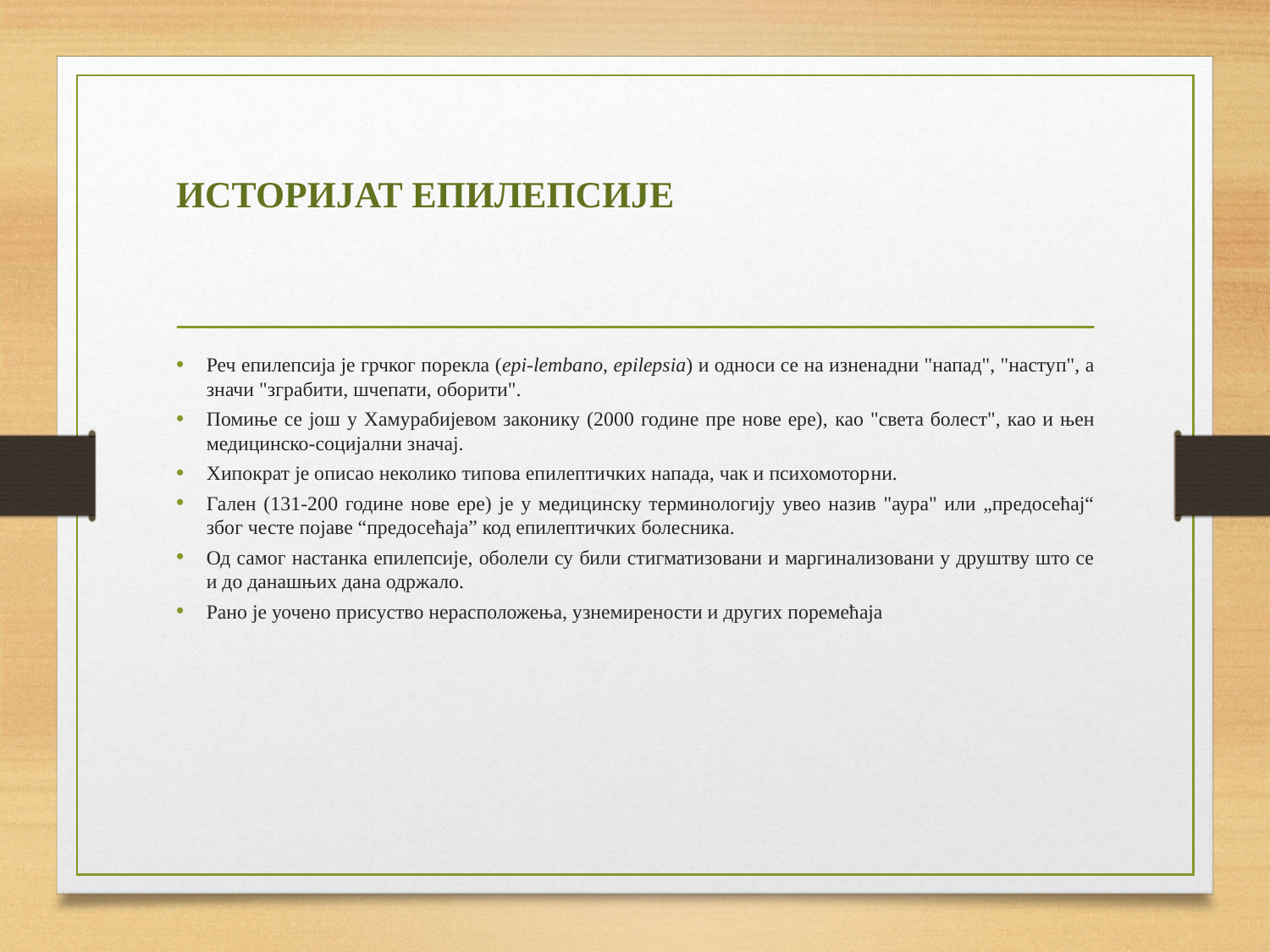

# ИСТОРИЈАТ ЕПИЛЕПСИЈЕ
Реч епилепсиjа је грчког порекла (epi-lembano, epilepsia) и односи се на изненадни "напад", "наступ", а значи "зграбити, шчепати, оборити".
Помиње се још у Хамурабијевом законику (2000 године пре нове ере), као "света болест", као и њен медицинско-социјални значај.
Хипократ је описао неколико типова епилептичких напада, чак и психомоторни.
Гален (131-200 године нове ере) је у медицинску терминологију увео назив "аура" или „предосећај“ због честе појаве “предосећаја” код епилептичких болесника.
Од самог настанка епилепсије, оболели су били стигматизовани и маргинализовани у друштву што се и до данашњих дана одржало.
Рано је уочено присуство нерасположења, узнемирености и других поремећаја